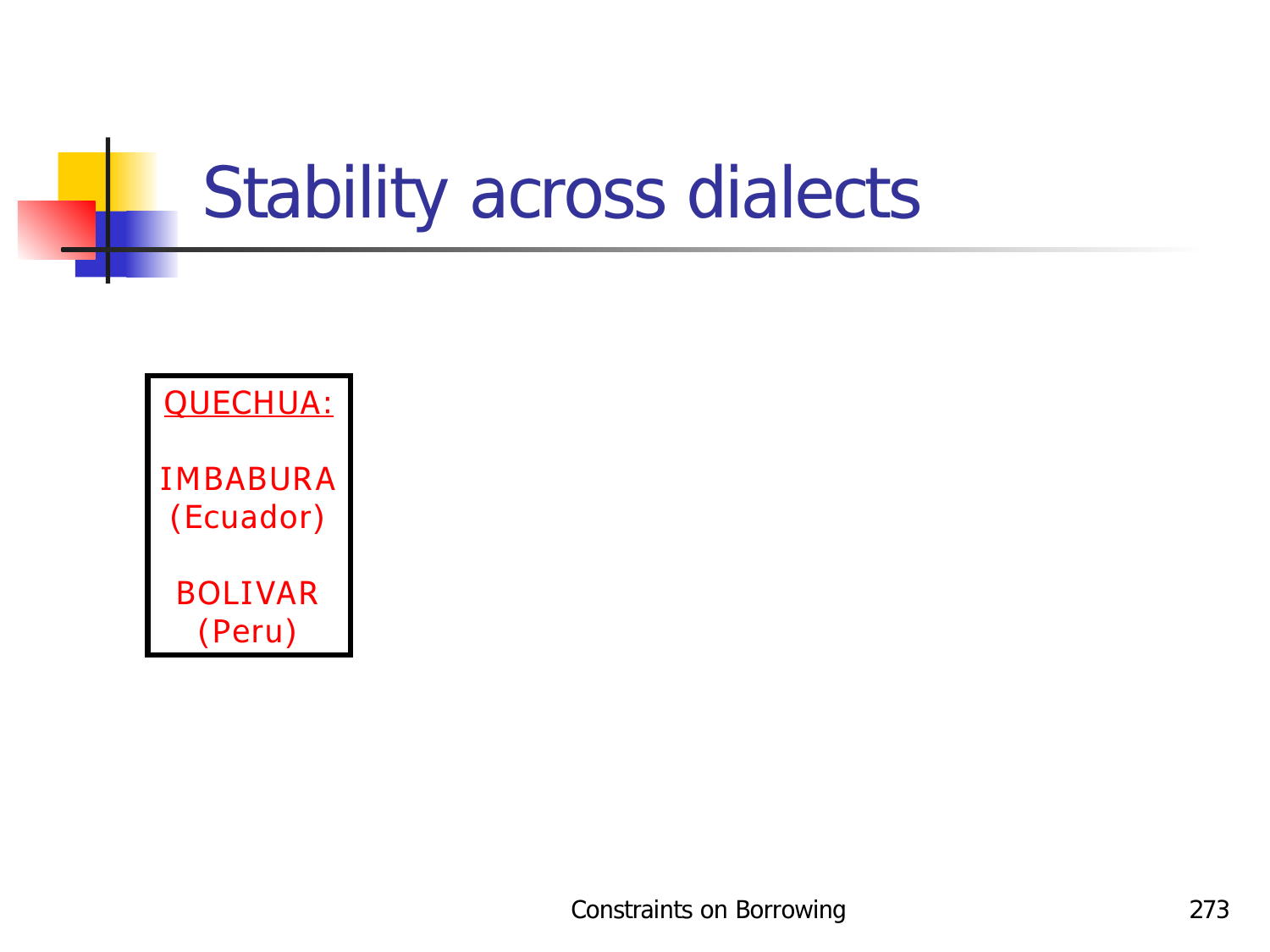

Stability across dialects
QUECHUA:
IMBABURA
(Ecuador)

BOLIVAR
(Peru)

Constraints on Borrowing
273